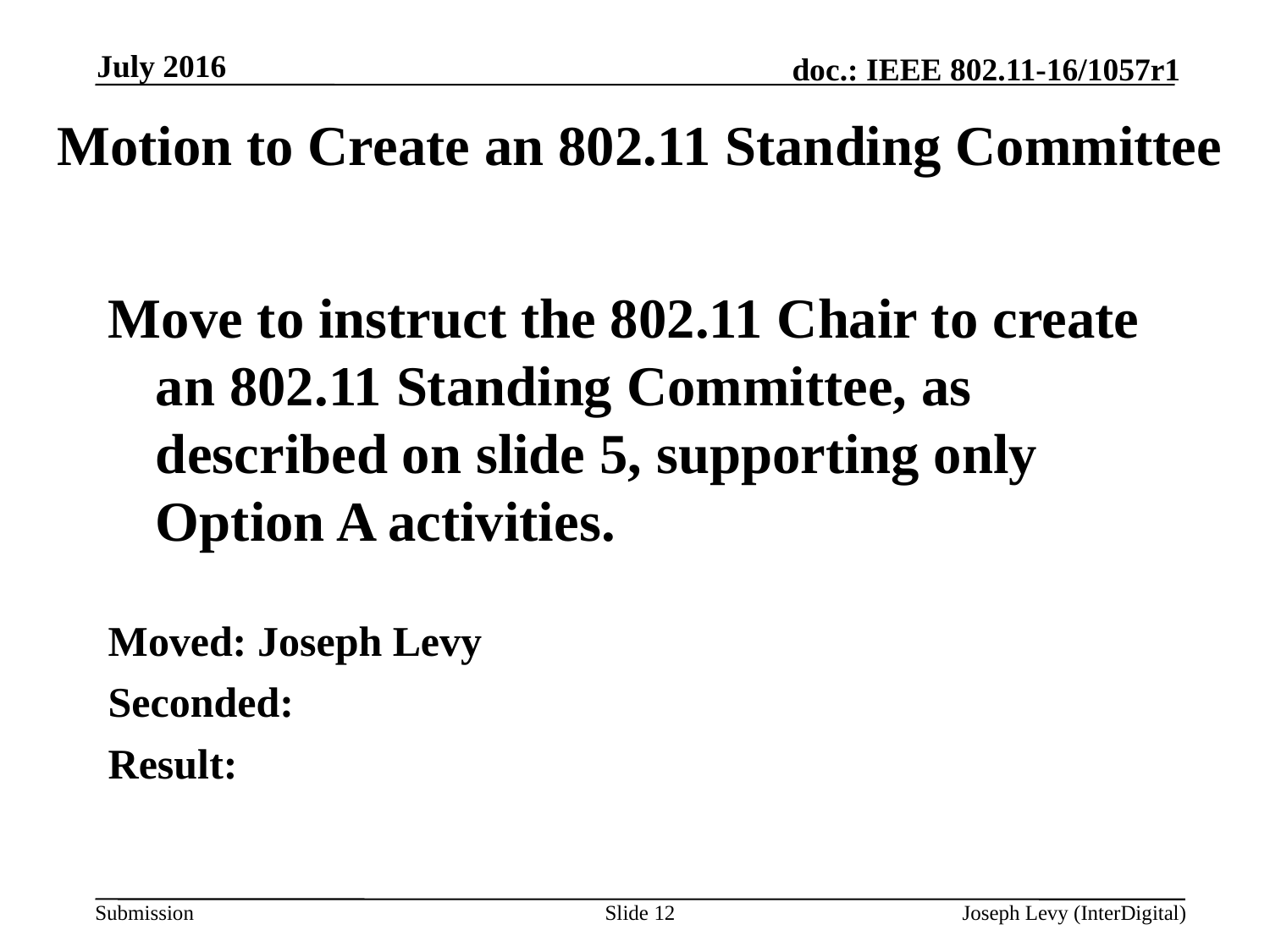

July 2016
# Motion to Create an 802.11 Standing Committee
Move to instruct the 802.11 Chair to create an 802.11 Standing Committee, as described on slide 5, supporting only Option A activities.

Moved: Joseph Levy
Seconded:
Result:

Slide 12
Joseph Levy (InterDigital)